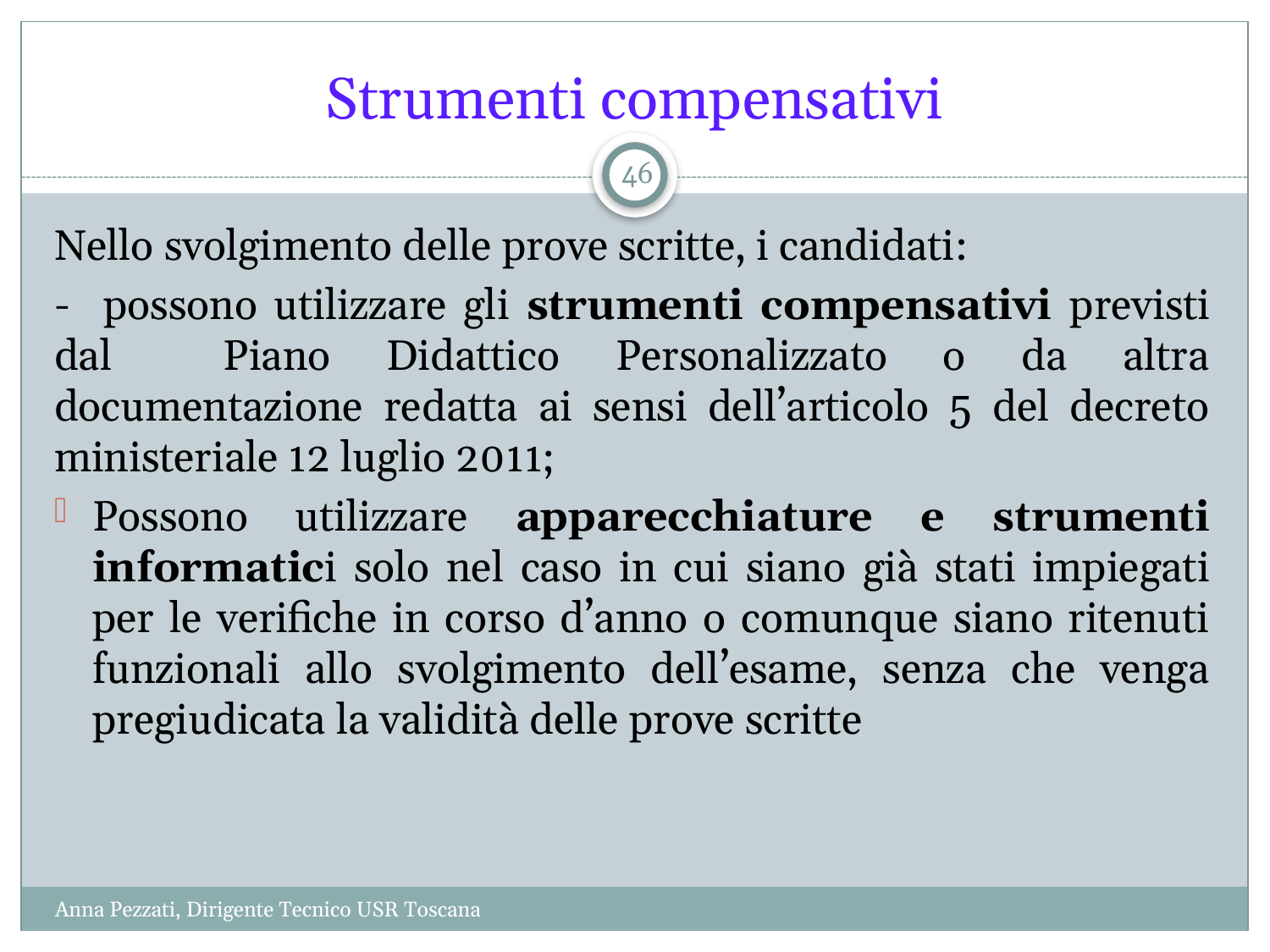

# Strumenti compensativi
46
Nello svolgimento delle prove scritte, i candidati:
-  possono utilizzare gli strumenti compensativi previsti dal  Piano Didattico Personalizzato o da altra documentazione redatta ai sensi dell’articolo 5 del decreto ministeriale 12 luglio 2011;
Possono utilizzare apparecchiature e strumenti informatici solo nel caso in cui siano già stati impiegati per le verifiche in corso d’anno o comunque siano ritenuti funzionali allo svolgimento dell’esame, senza che venga pregiudicata la validità delle prove scritte
Anna Pezzati, Dirigente Tecnico USR Toscana